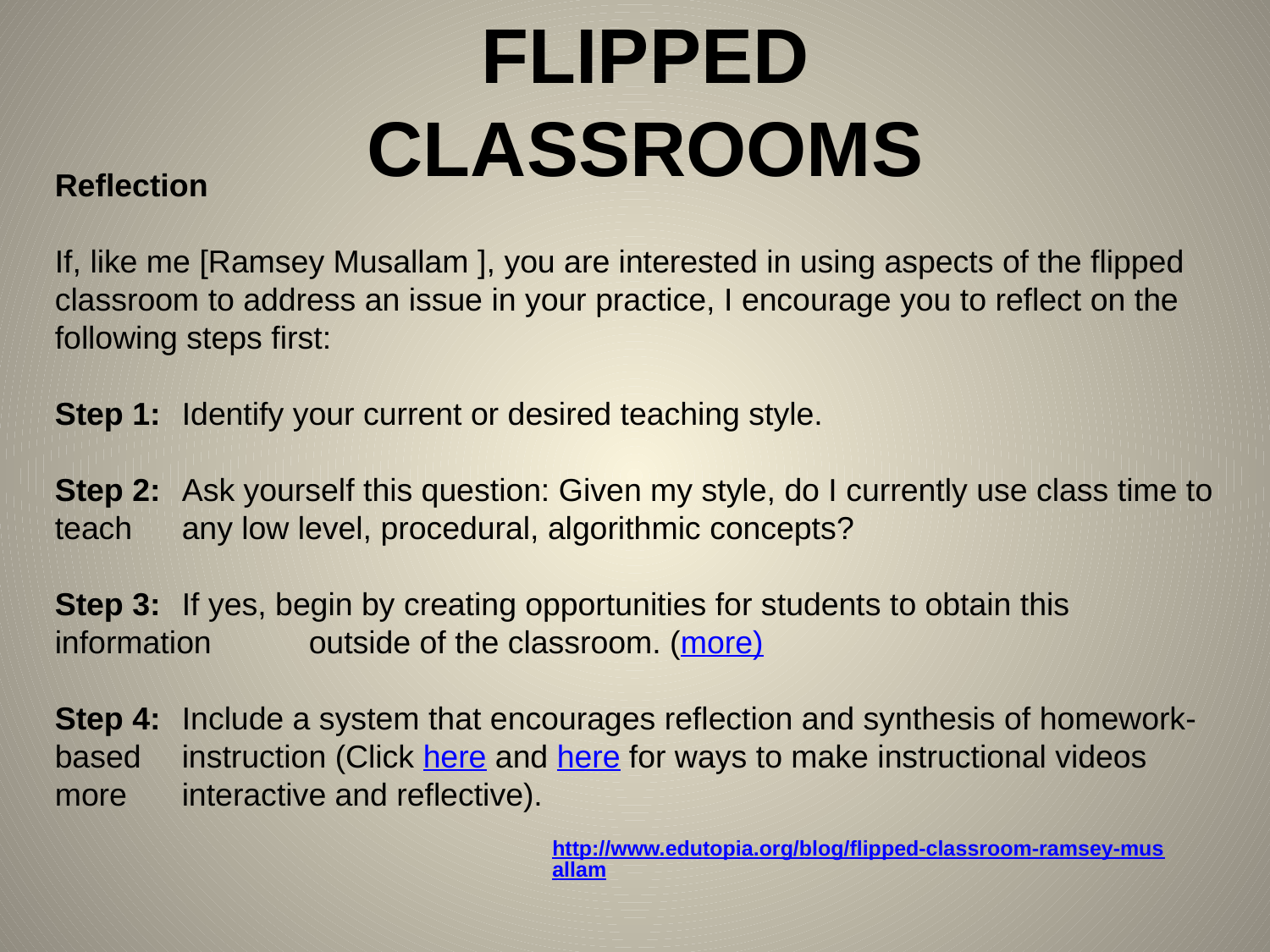

# Flipped Classrooms
Reflection

If, like me [Ramsey Musallam ], you are interested in using aspects of the flipped classroom to address an issue in your practice, I encourage you to reflect on the following steps first:

Step 1: 	Identify your current or desired teaching style.

Step 2: 	Ask yourself this question: Given my style, do I currently use class time to teach 	any low level, procedural, algorithmic concepts?

Step 3: 	If yes, begin by creating opportunities for students to obtain this information 	outside of the classroom. (more)

Step 4: 	Include a system that encourages reflection and synthesis of homework-based 	instruction (Click here and here for ways to make instructional videos more 	interactive and reflective).
http://www.edutopia.org/blog/flipped-classroom-ramsey-musallam